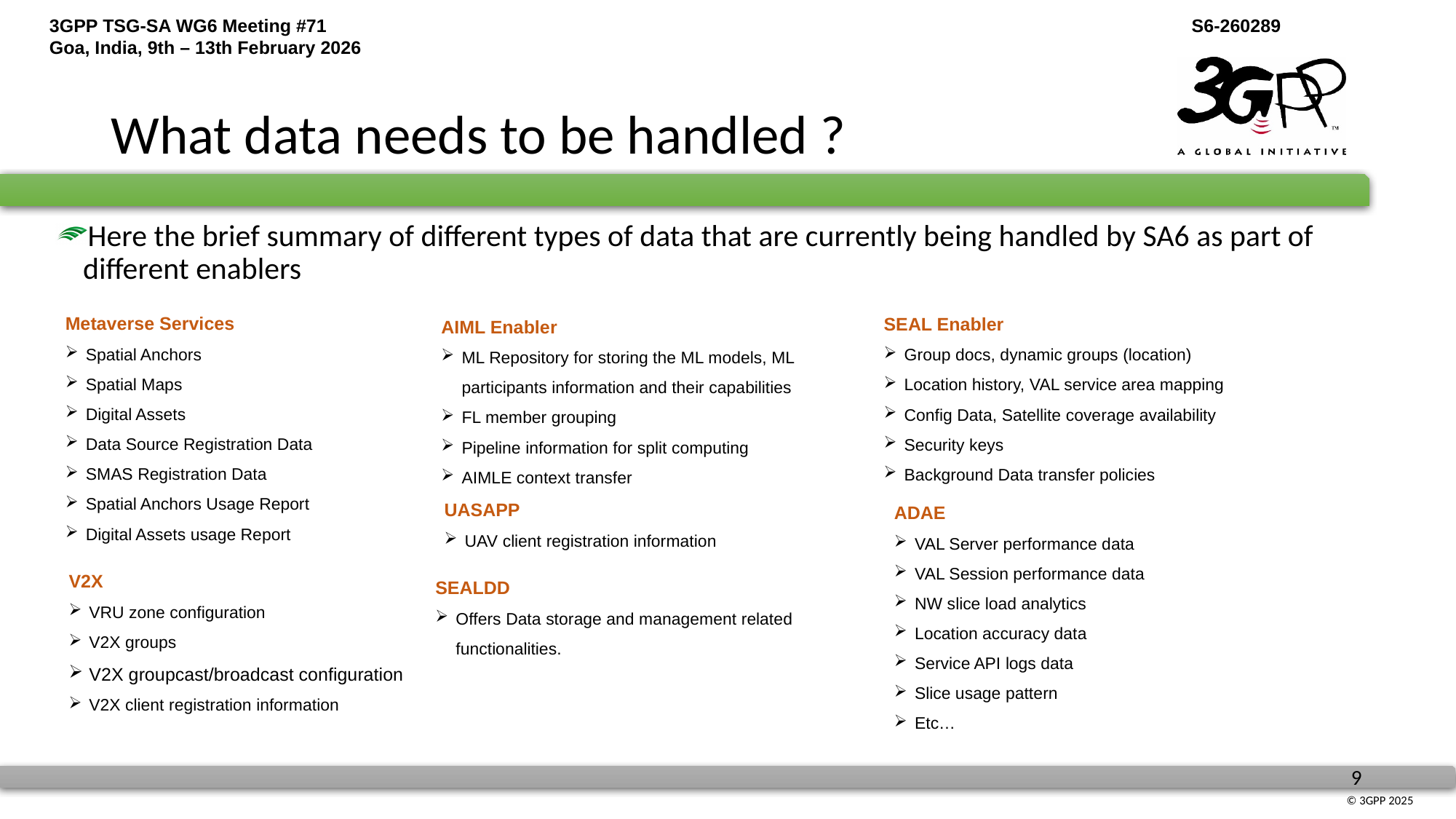

What data needs to be handled ?
Here the brief summary of different types of data that are currently being handled by SA6 as part of different enablers

Metaverse Services
Spatial Anchors
Spatial Maps
Digital Assets
Data Source Registration Data
SMAS Registration Data
Spatial Anchors Usage Report
Digital Assets usage Report
SEAL Enabler
Group docs, dynamic groups (location)
Location history, VAL service area mapping
Config Data, Satellite coverage availability
Security keys
Background Data transfer policies

AIML Enabler
ML Repository for storing the ML models, ML participants information and their capabilities
FL member grouping
Pipeline information for split computing
AIMLE context transfer
UASAPP
UAV client registration information
ADAE
VAL Server performance data
VAL Session performance data
NW slice load analytics
Location accuracy data
Service API logs data
Slice usage pattern
Etc…

V2X
VRU zone configuration
V2X groups
V2X groupcast/broadcast configuration
V2X client registration information
SEALDD
Offers Data storage and management related functionalities.